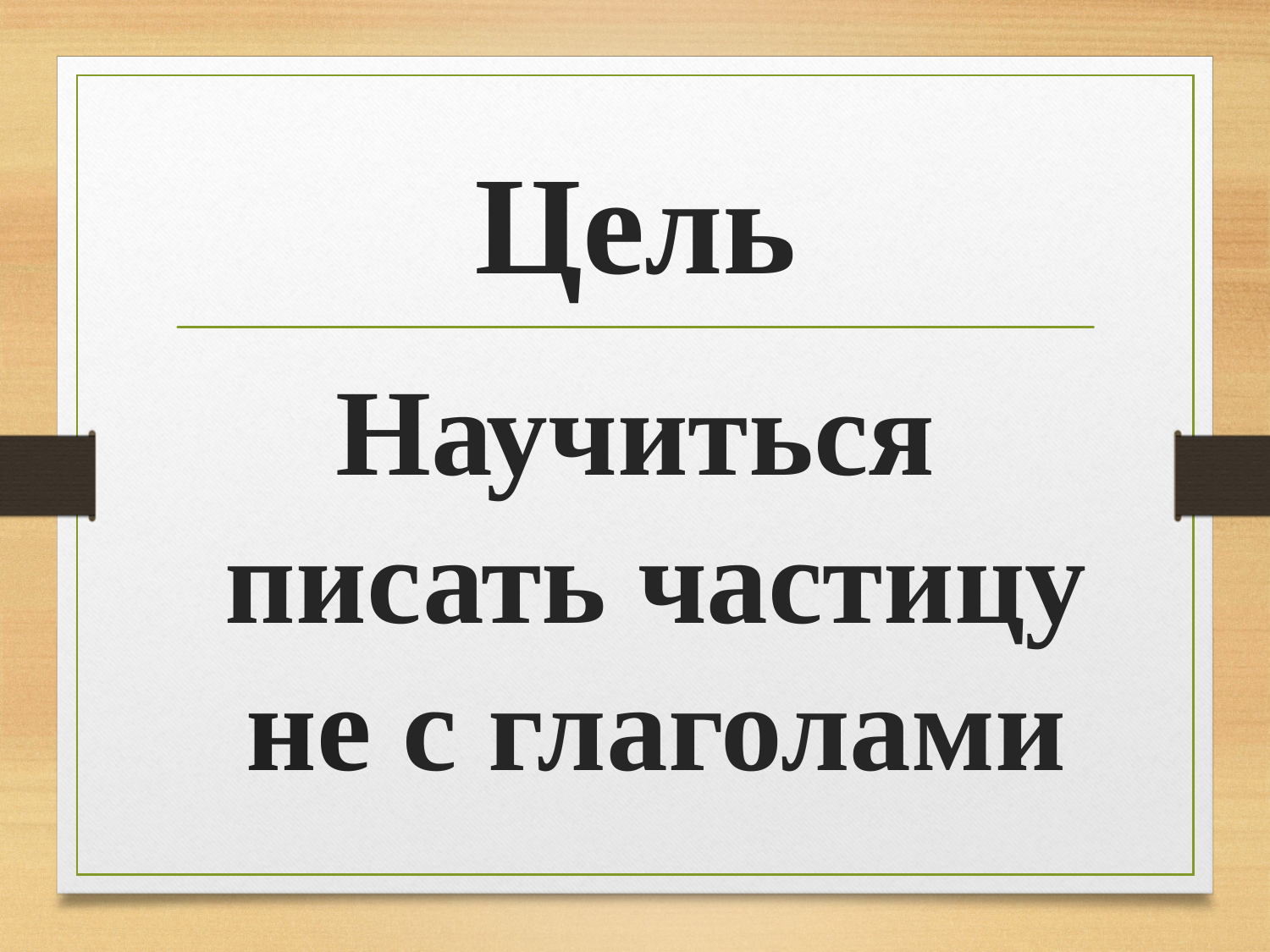

# Цель
Научиться писать частицу не с глаголами